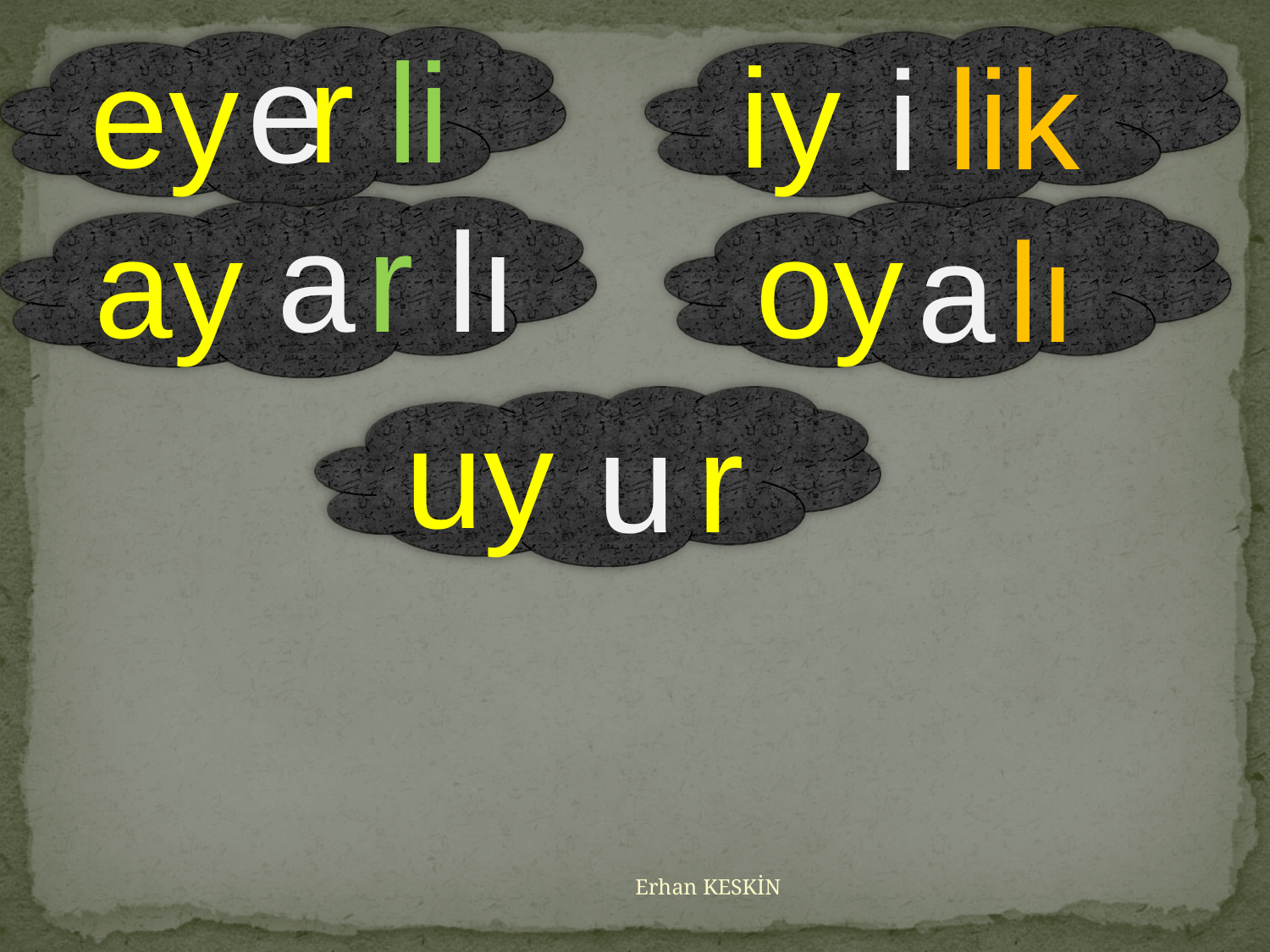

ey
e
r
li
iy
i
lik
ay
a
r
lı
oy
a
lı
uy
u
r
Erhan KESKİN